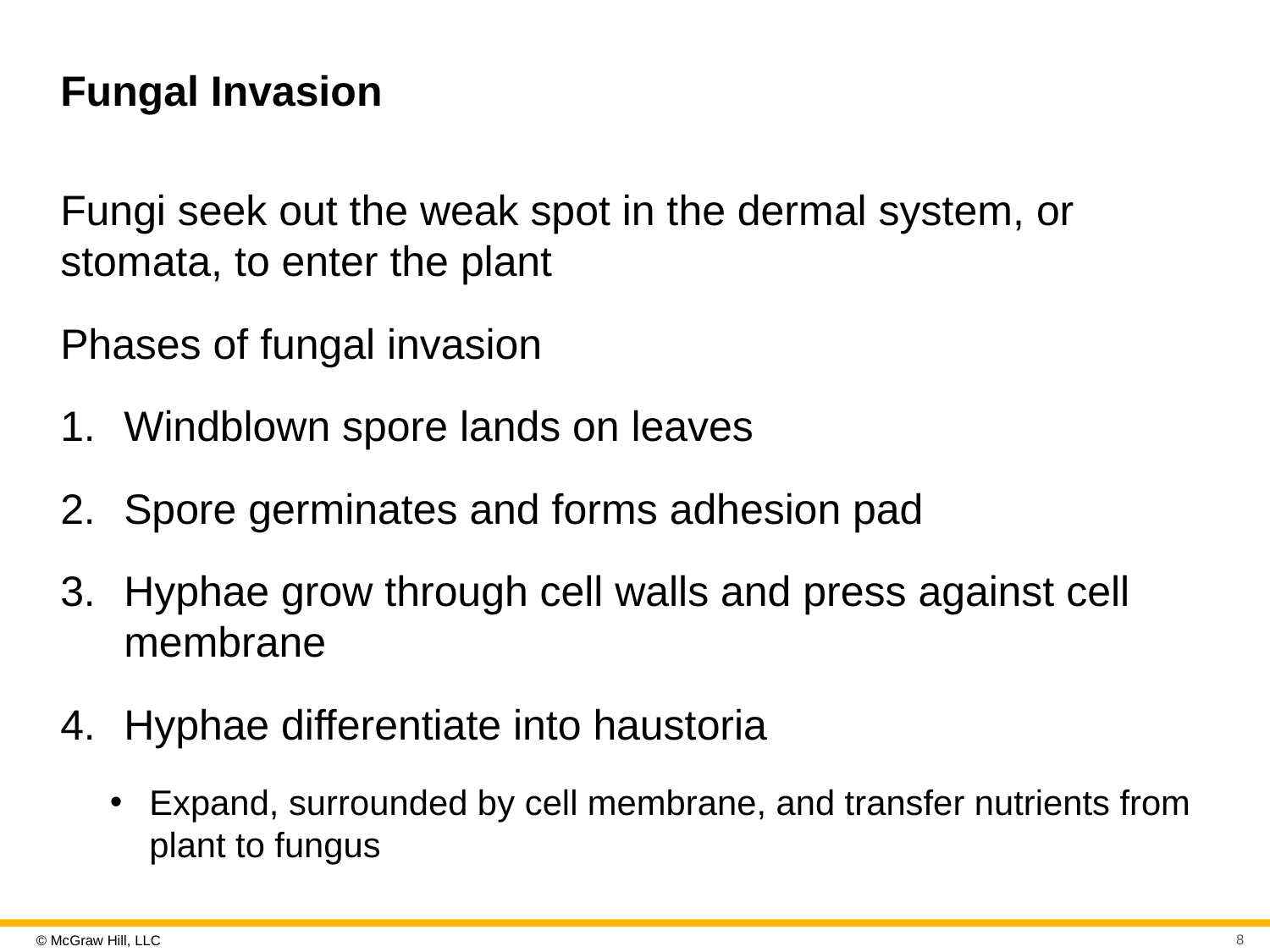

# Fungal Invasion
Fungi seek out the weak spot in the dermal system, or stomata, to enter the plant
Phases of fungal invasion
Windblown spore lands on leaves
Spore germinates and forms adhesion pad
Hyphae grow through cell walls and press against cell membrane
Hyphae differentiate into haustoria
Expand, surrounded by cell membrane, and transfer nutrients from plant to fungus
8